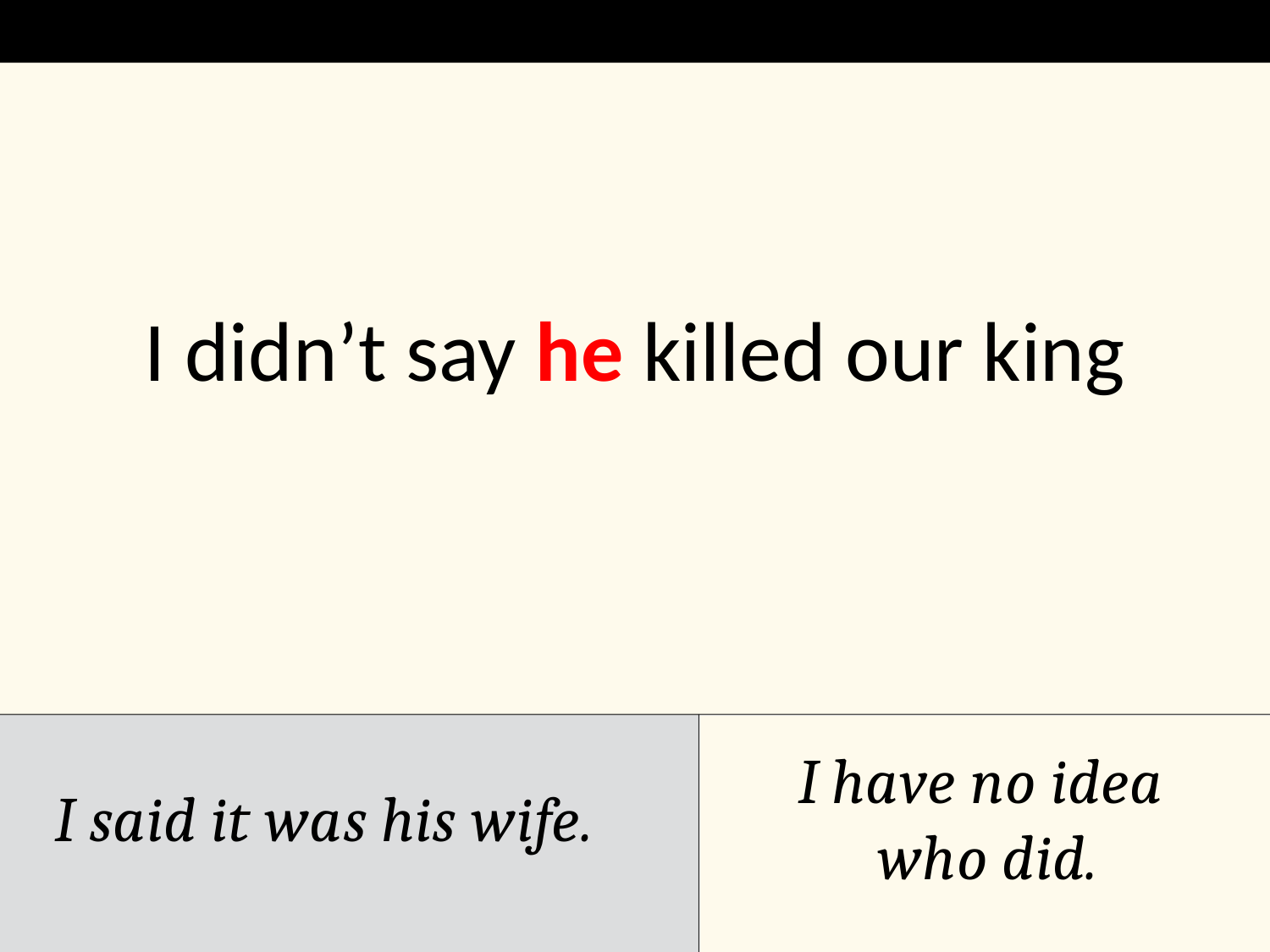

I didn’t say he killed our king
I have no idea
who did.
I said it was his wife.